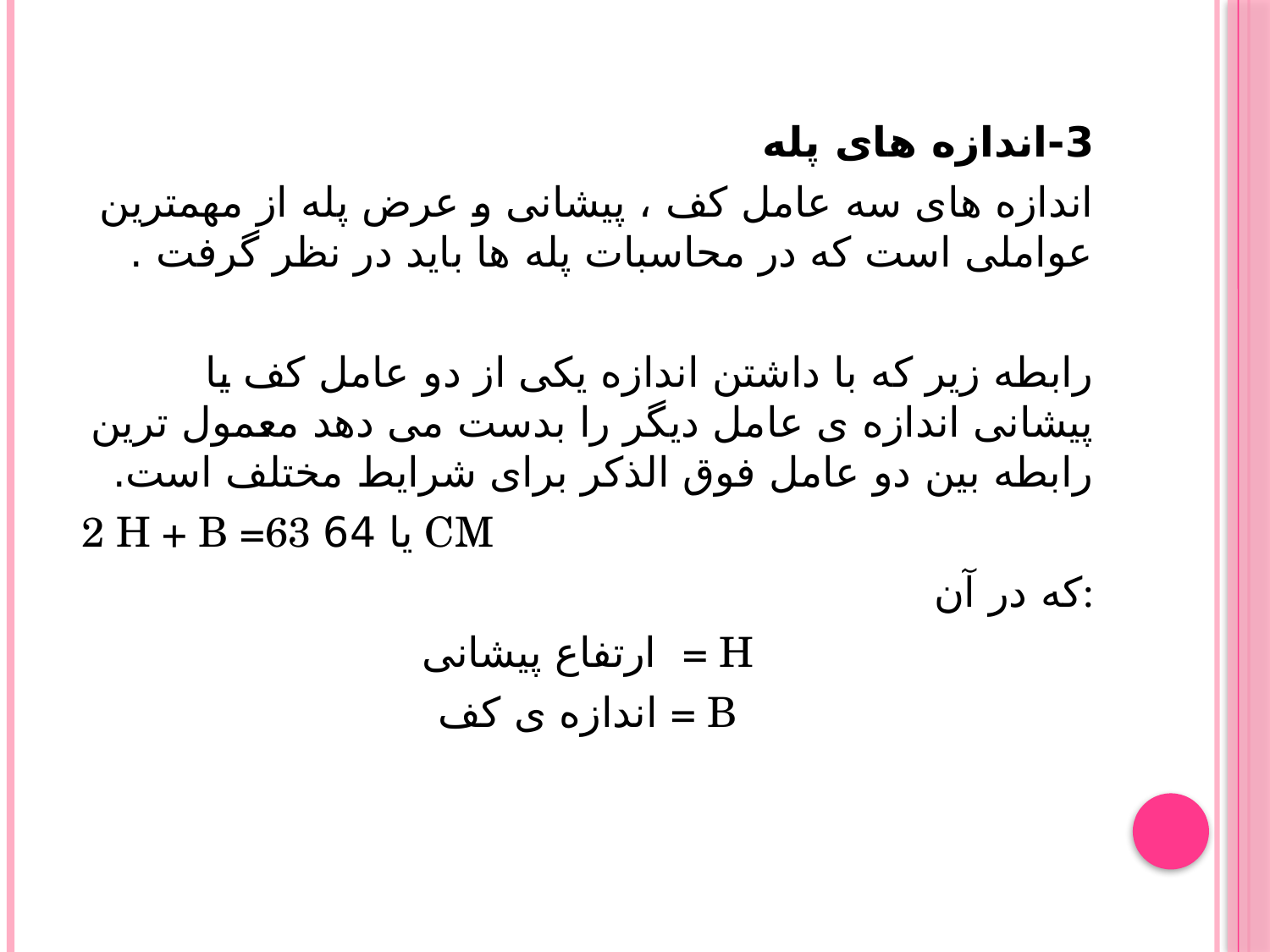

3-اندازه های پله
اندازه های سه عامل کف ، پیشانی و عرض پله از مهمترین عواملی است که در محاسبات پله ها باید در نظر گرفت .

رابطه زیر که با داشتن اندازه یکی از دو عامل کف یا پیشانی اندازه ی عامل دیگر را بدست می دهد معمول ترین رابطه بین دو عامل فوق الذکر برای شرایط مختلف است.
2 H + B =63 یا 64 CM
که در آن:
ارتفاع پیشانی  = H
اندازه ی کف = B